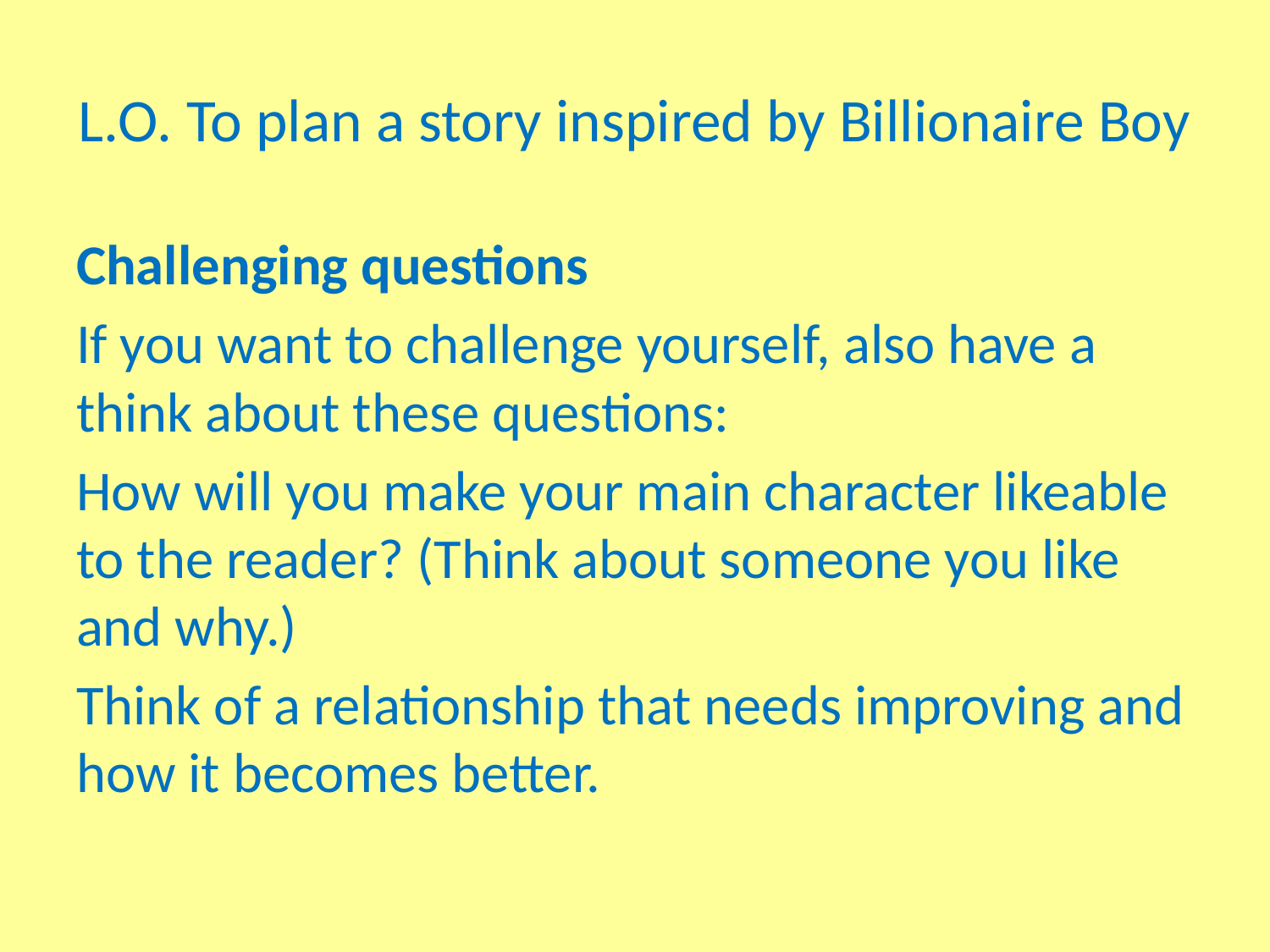

# L.O. To plan a story inspired by Billionaire Boy
Challenging questions
If you want to challenge yourself, also have a think about these questions:
How will you make your main character likeable to the reader? (Think about someone you like and why.)
Think of a relationship that needs improving and how it becomes better.